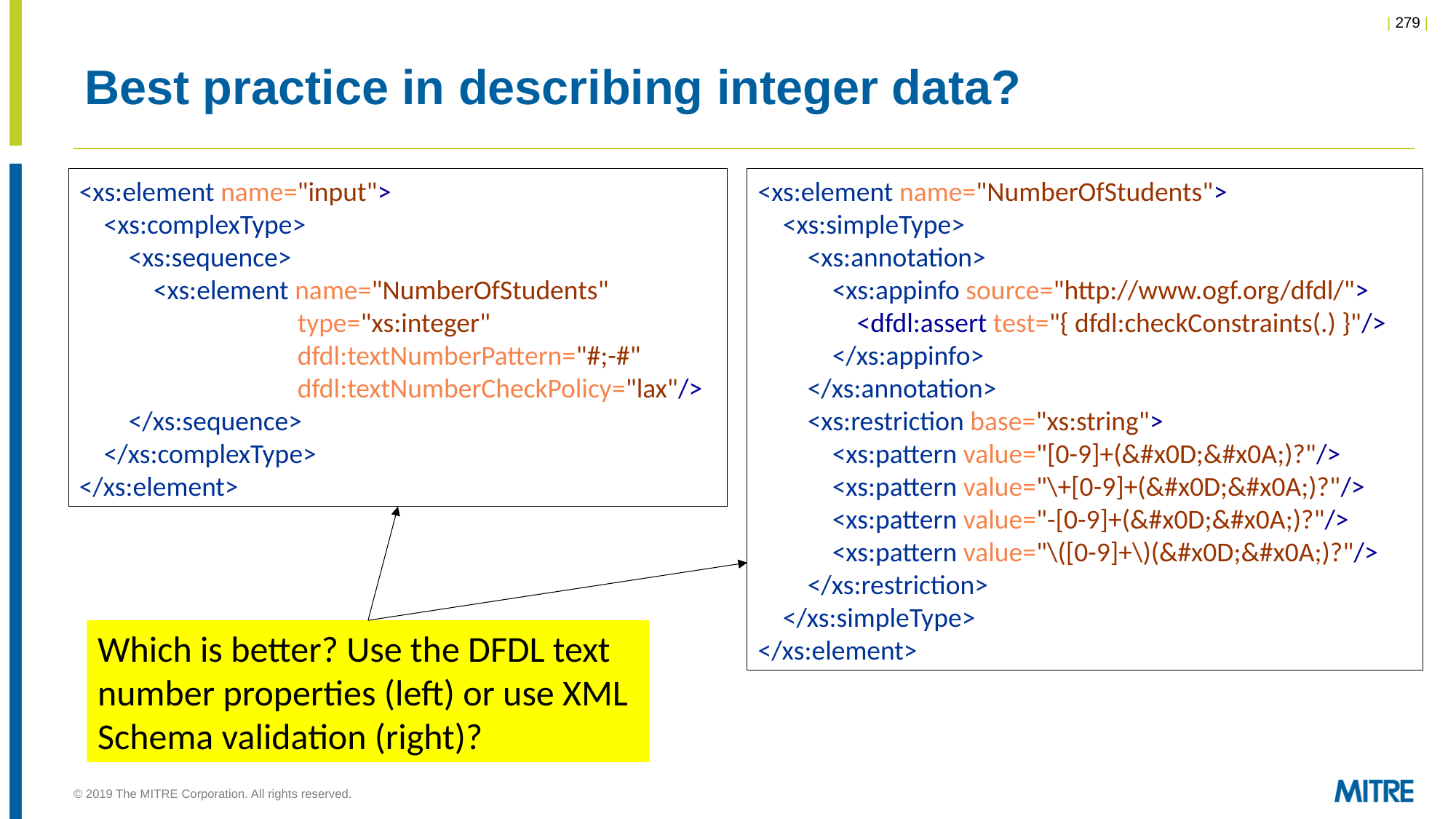

# Best practice in describing integer data?
<xs:element name="input">
    <xs:complexType>
        <xs:sequence>
            <xs:element name="NumberOfStudents"
 		type="xs:integer"
                		dfdl:textNumberPattern="#;-#"
                		dfdl:textNumberCheckPolicy="lax"/>
        </xs:sequence>
    </xs:complexType>
</xs:element>
<xs:element name="NumberOfStudents">
    <xs:simpleType>
        <xs:annotation>
            <xs:appinfo source="http://www.ogf.org/dfdl/">
                <dfdl:assert test="{ dfdl:checkConstraints(.) }"/>
            </xs:appinfo>
        </xs:annotation>
        <xs:restriction base="xs:string">
            <xs:pattern value="[0-9]+(&#x0D;&#x0A;)?"/>
            <xs:pattern value="\+[0-9]+(&#x0D;&#x0A;)?"/>
            <xs:pattern value="-[0-9]+(&#x0D;&#x0A;)?"/>
            <xs:pattern value="\([0-9]+\)(&#x0D;&#x0A;)?"/>
        </xs:restriction>
    </xs:simpleType>
</xs:element>
Which is better? Use the DFDL text number properties (left) or use XML Schema validation (right)?
© 2019 The MITRE Corporation. All rights reserved.